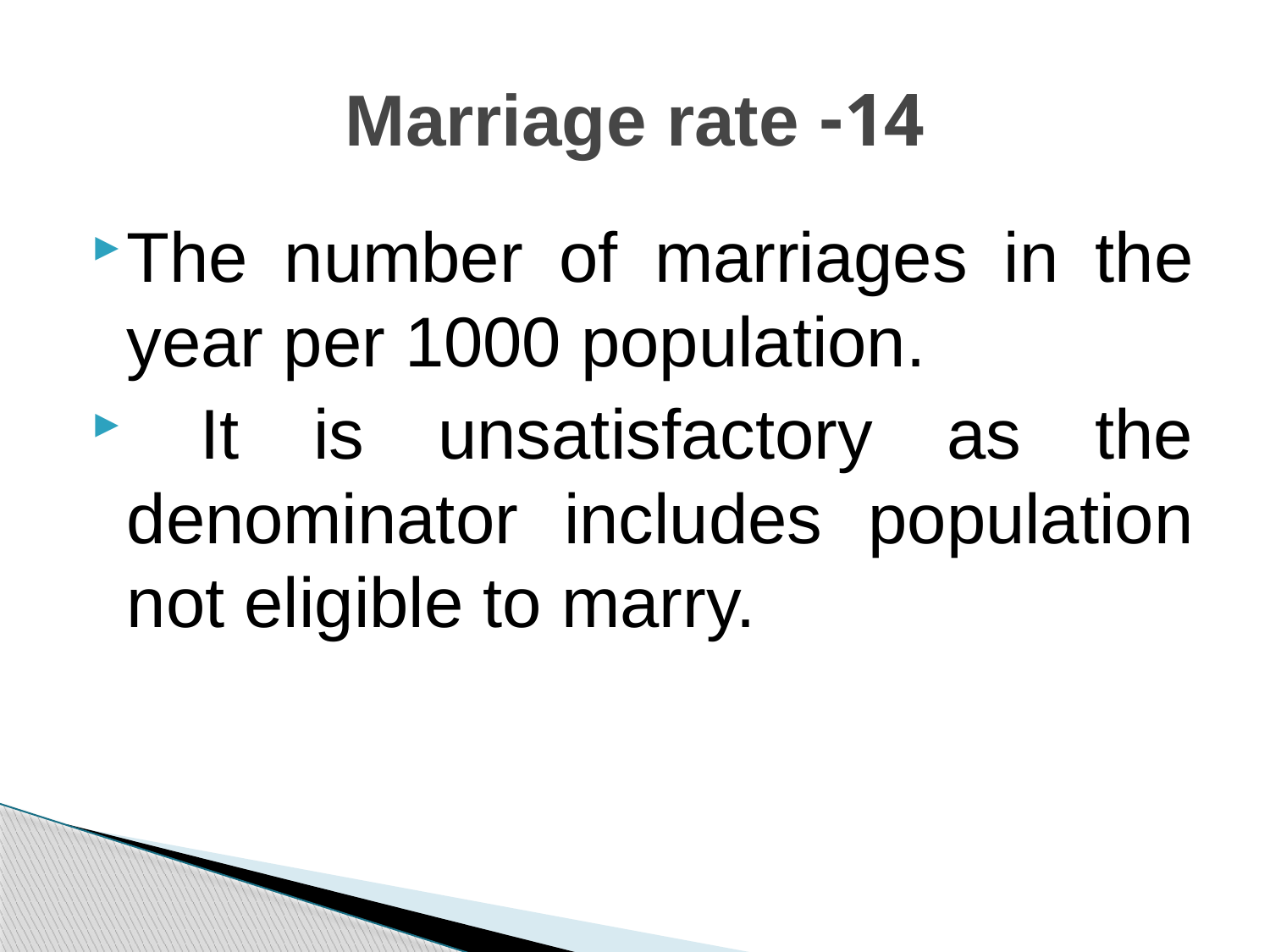

# 14- Marriage rate
The number of marriages in the year per 1000 population.
 It is unsatisfactory as the denominator includes population not eligible to marry.